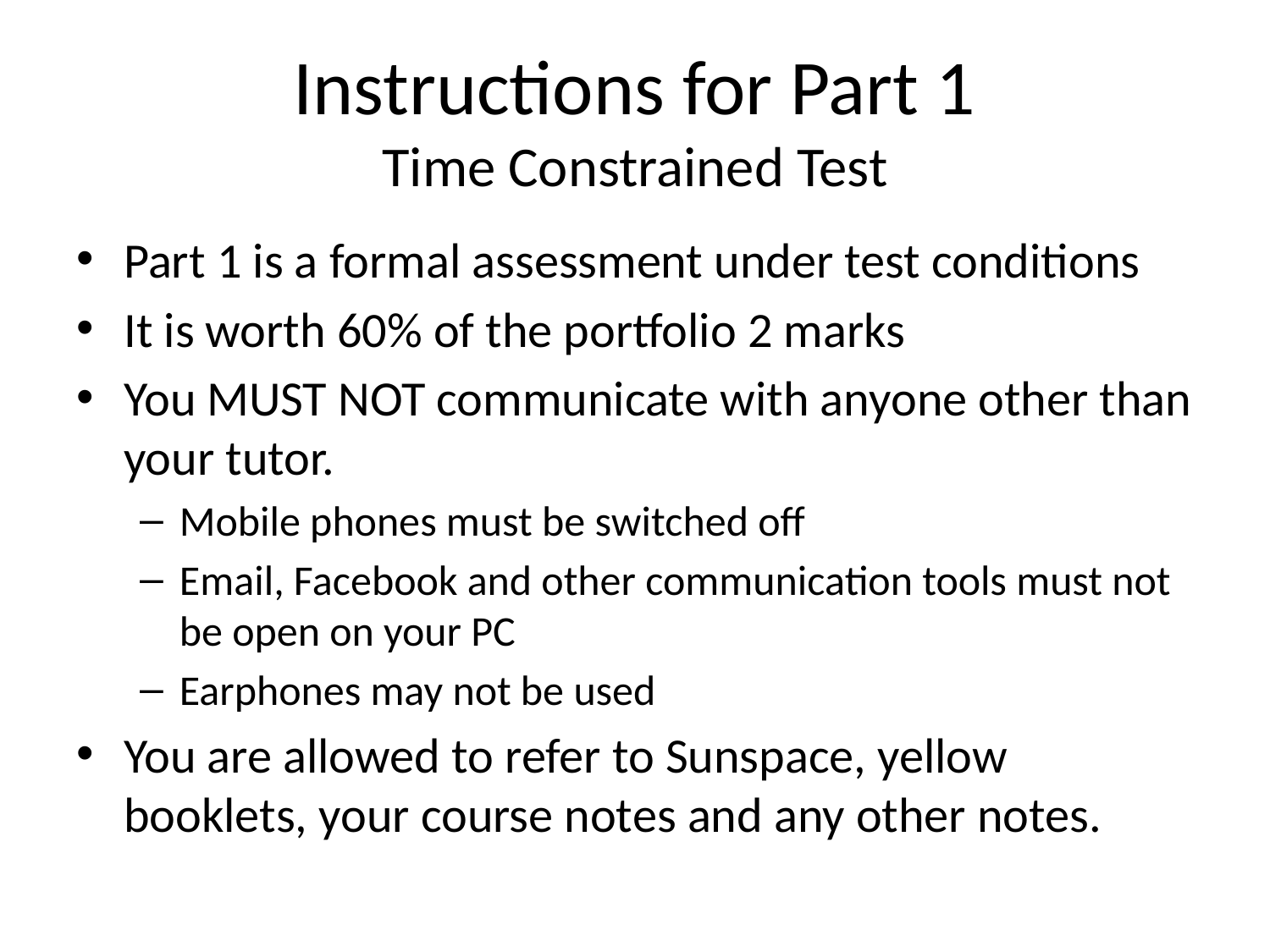

# Instructions for Part 1 Time Constrained Test
Part 1 is a formal assessment under test conditions
It is worth 60% of the portfolio 2 marks
You MUST NOT communicate with anyone other than your tutor.
Mobile phones must be switched off
Email, Facebook and other communication tools must not be open on your PC
Earphones may not be used
You are allowed to refer to Sunspace, yellow booklets, your course notes and any other notes.